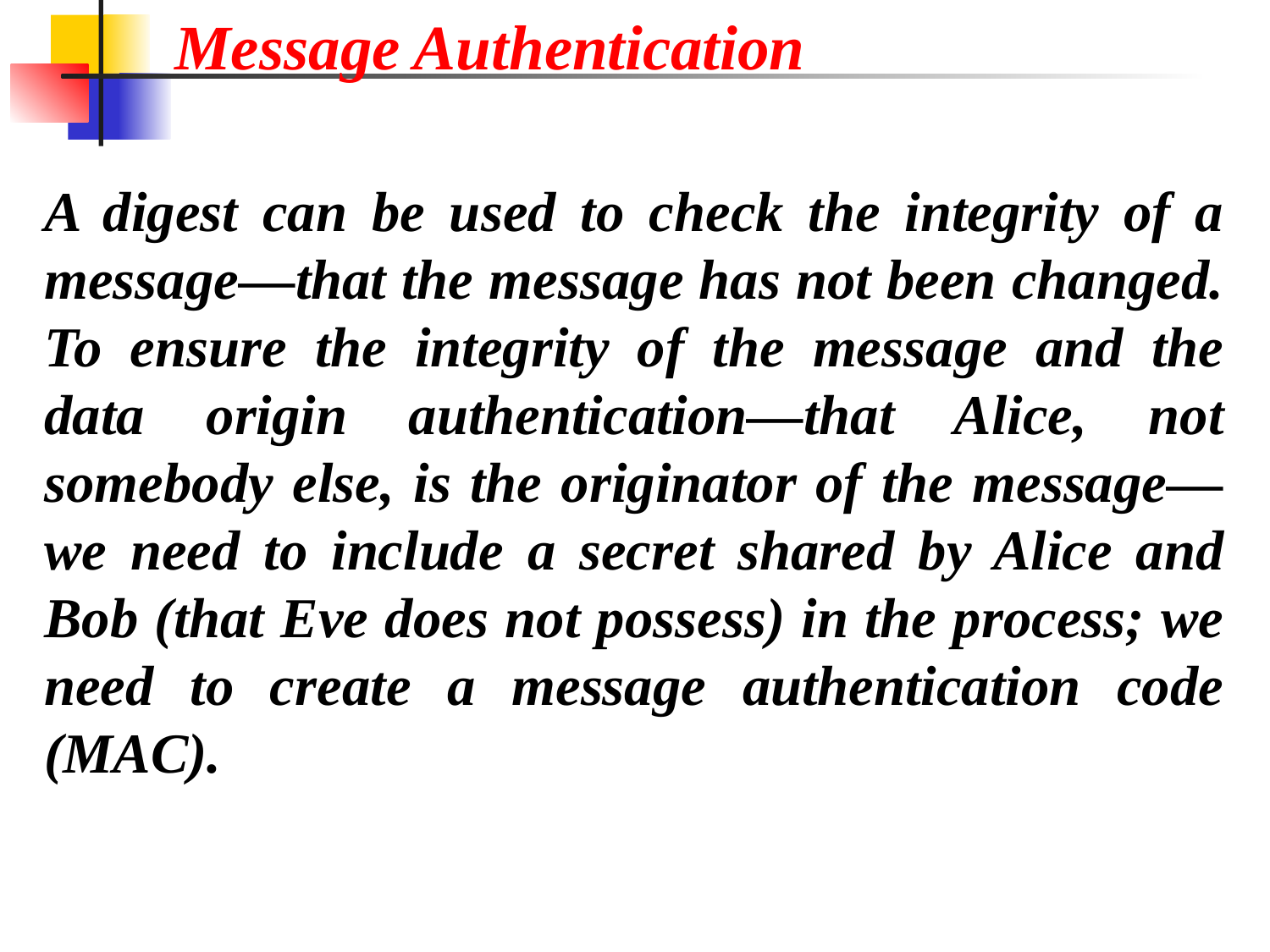

Message Authentication

A digest can be used to check the integrity of a message—that the message has not been changed. To ensure the integrity of the message and the data origin authentication—that Alice, not somebody else, is the originator of the message—we need to include a secret shared by Alice and Bob (that Eve does not possess) in the process; we need to create a message authentication code (MAC).